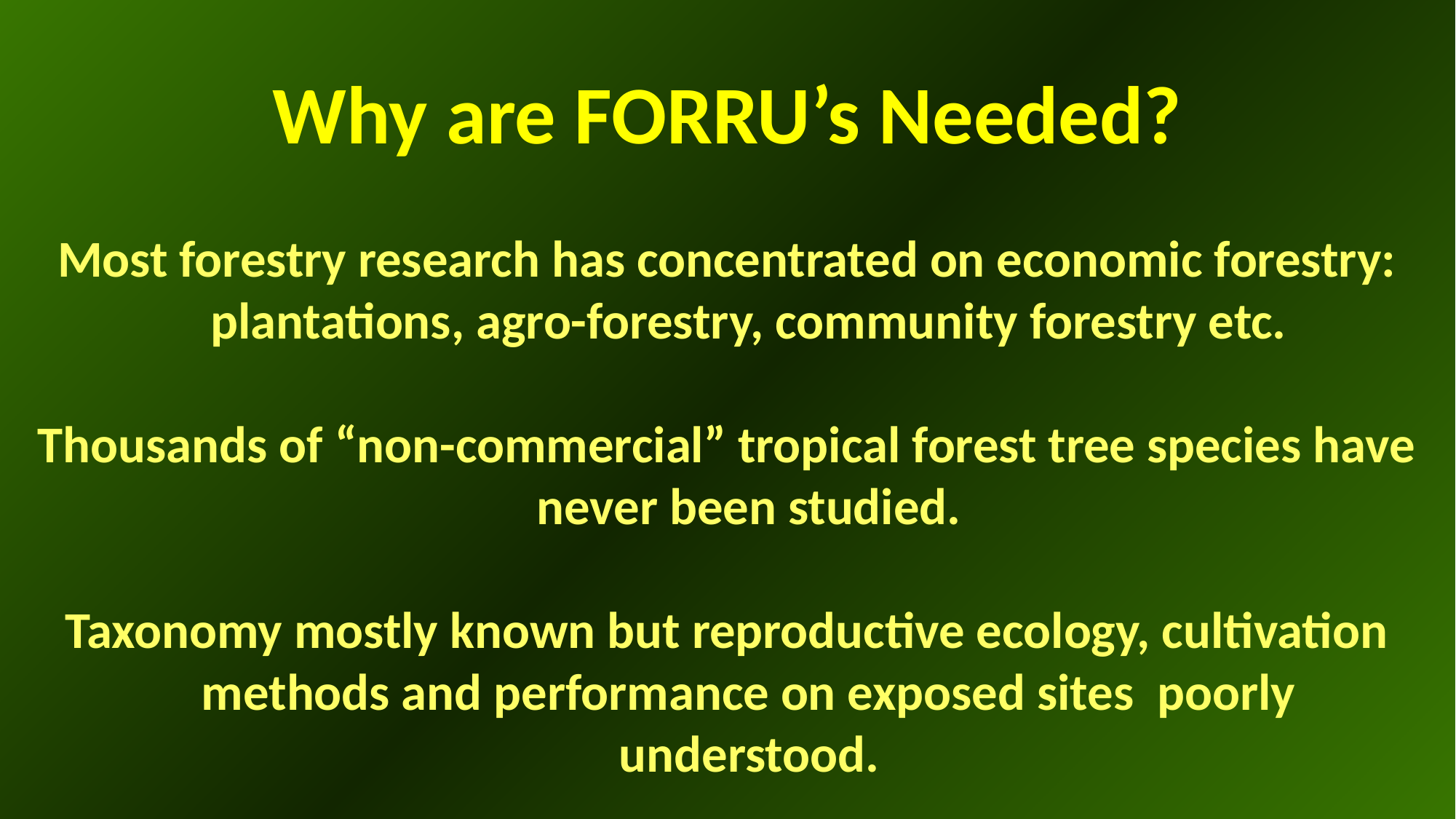

Why are FORRU’s Needed?
Most forestry research has concentrated on economic forestry: plantations, agro-forestry, community forestry etc.

Thousands of “non-commercial” tropical forest tree species have never been studied.

Taxonomy mostly known but reproductive ecology, cultivation methods and performance on exposed sites  poorly understood.